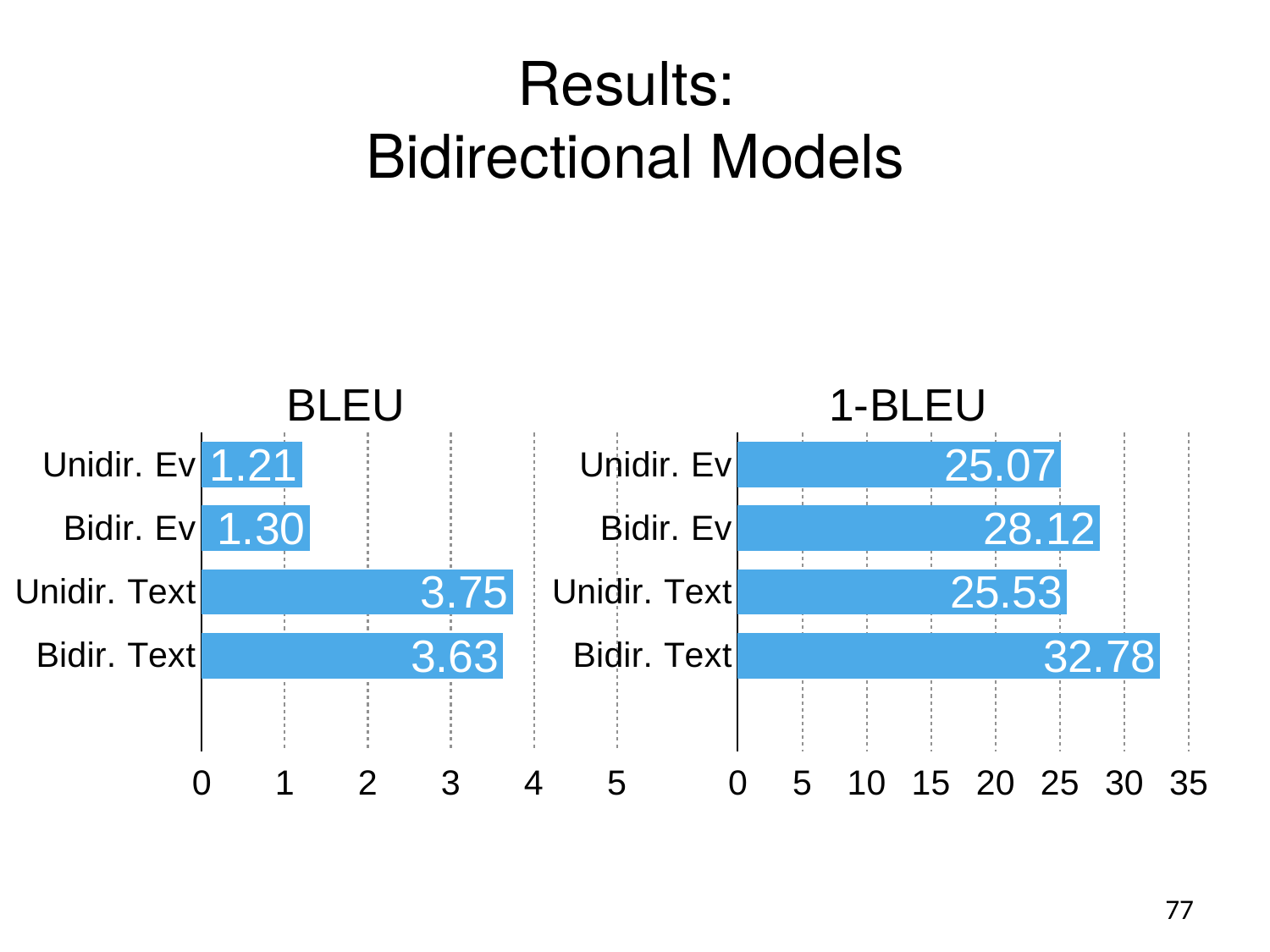

# Results: Bidirectional Models

### Chart: BLEU

| Category |  |
|---|---|
| Unidir. Ev | 1.21 |
| Bidir. Ev | 1.3 |
| Unidir. Text | 3.75 |
| Bidir. Text | 3.63 |

### Chart: 1-BLEU

| Category |  |
|---|---|
| Unidir. Ev | 25.07 |
| Bidir. Ev | 28.12 |
| Unidir. Text | 25.53 |
| Bidir. Text | 32.78 |
77